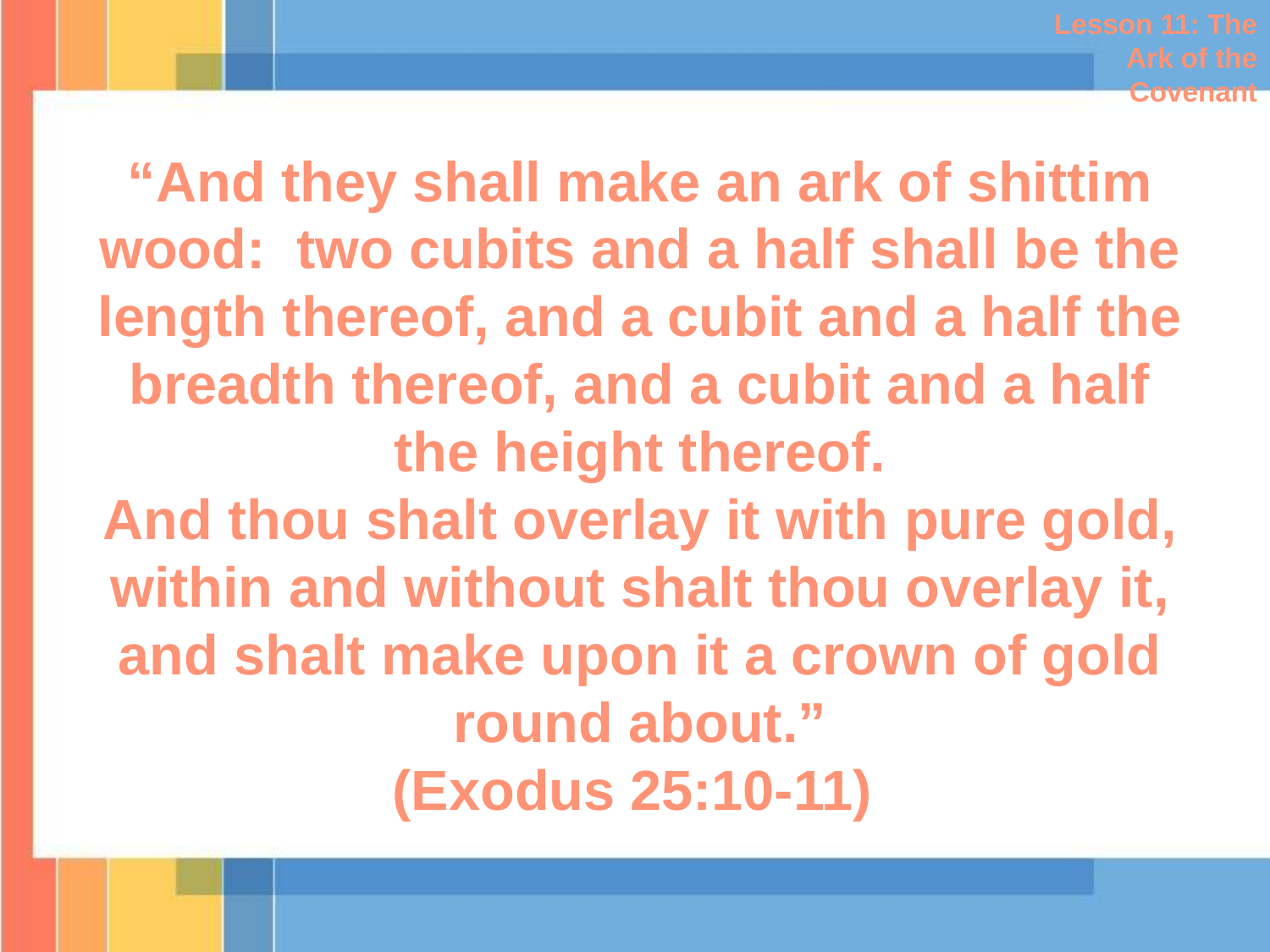

Lesson 11: The Ark of the Covenant
“And they shall make an ark of shittim wood:  two cubits and a half shall be the length thereof, and a cubit and a half the breadth thereof, and a cubit and a half the height thereof.
And thou shalt overlay it with pure gold, within and without shalt thou overlay it, and shalt make upon it a crown of gold round about.”
(Exodus 25:10-11)